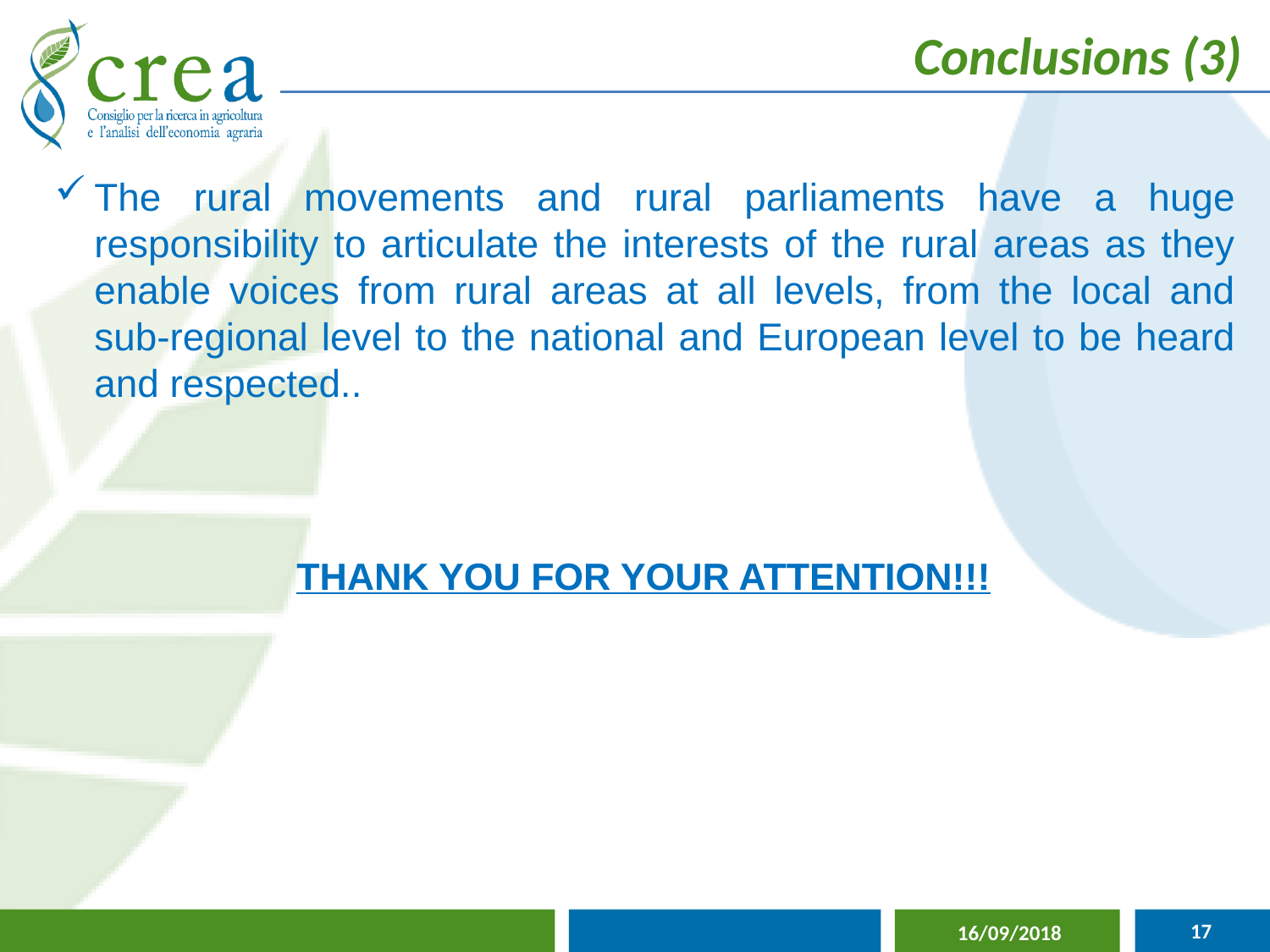

Conclusions (3)
The rural movements and rural parliaments have a huge responsibility to articulate the interests of the rural areas as they enable voices from rural areas at all levels, from the local and sub-regional level to the national and European level to be heard and respected..
THANK YOU FOR YOUR ATTENTION!!!